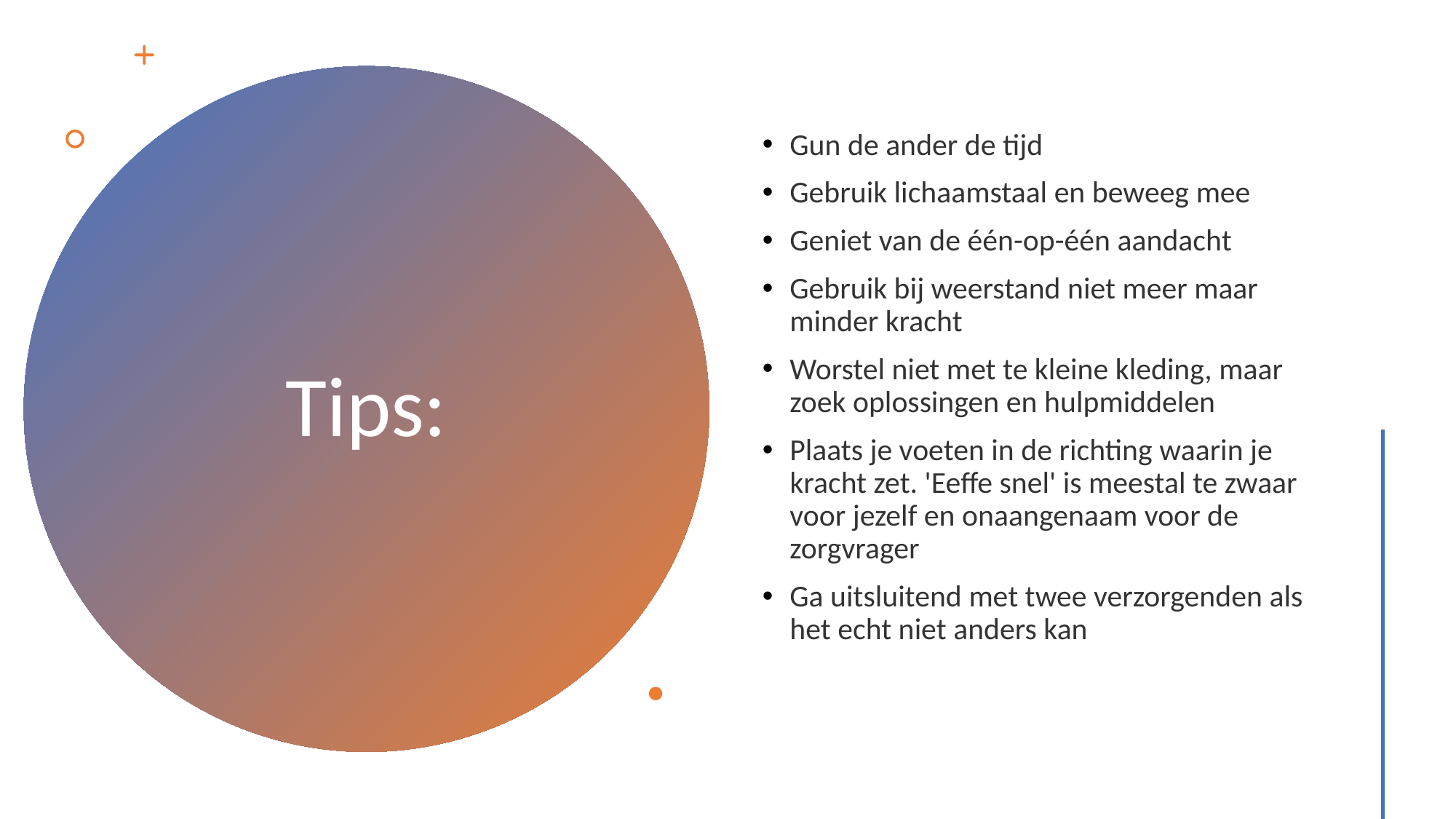

Gun de ander de tijd
Gebruik lichaamstaal en beweeg mee
Geniet van de één-op-één aandacht
Gebruik bij weerstand niet meer maar minder kracht
Worstel niet met te kleine kleding, maar zoek oplossingen en hulpmiddelen
Plaats je voeten in de richting waarin je kracht zet. 'Eeffe snel' is meestal te zwaar voor jezelf en onaangenaam voor de zorgvrager
Ga uitsluitend met twee verzorgenden als het echt niet anders kan

# Tips: